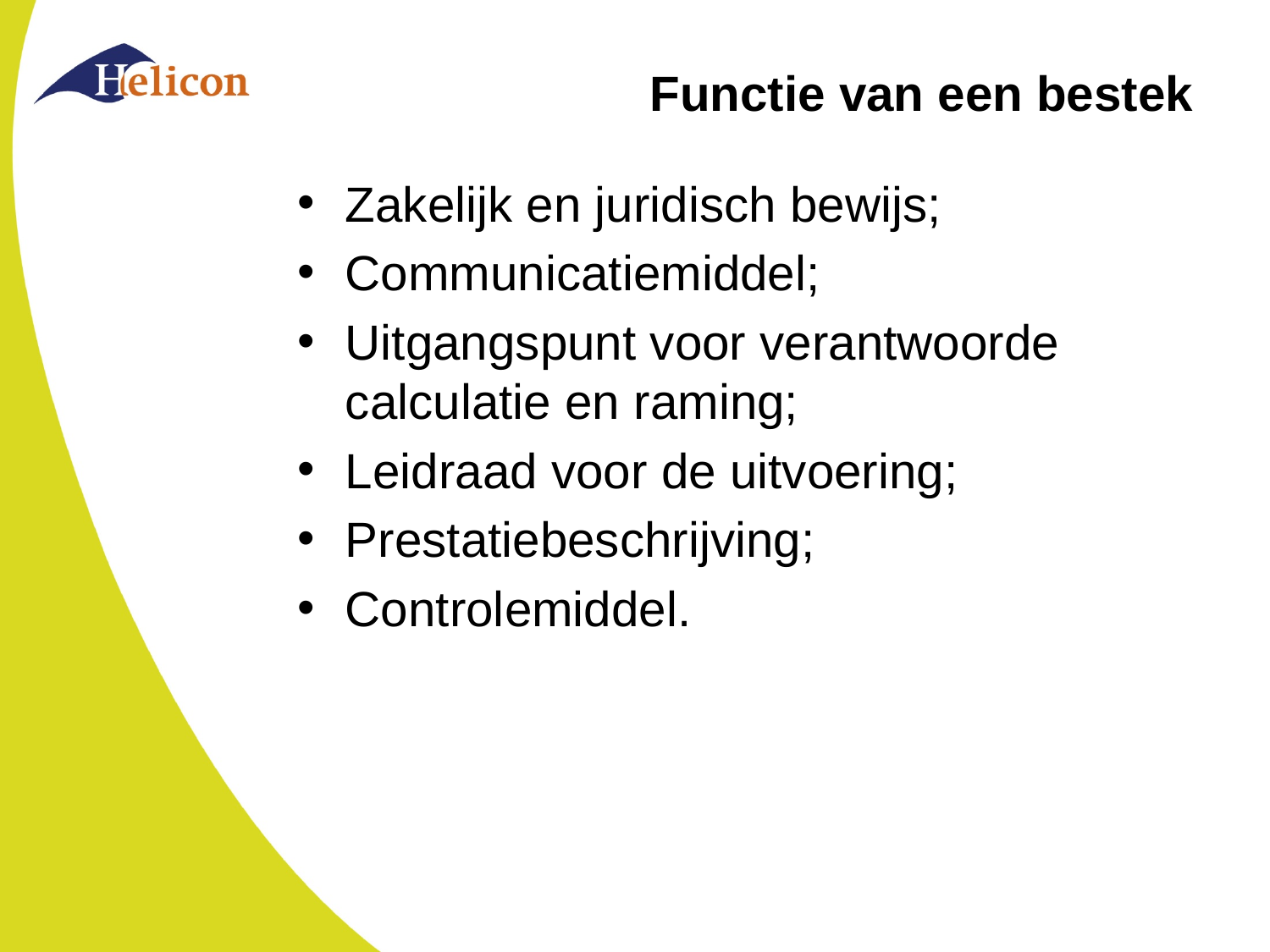

# Functie van een bestek
Zakelijk en juridisch bewijs;
Communicatiemiddel;
Uitgangspunt voor verantwoorde calculatie en raming;
Leidraad voor de uitvoering;
Prestatiebeschrijving;
Controlemiddel.